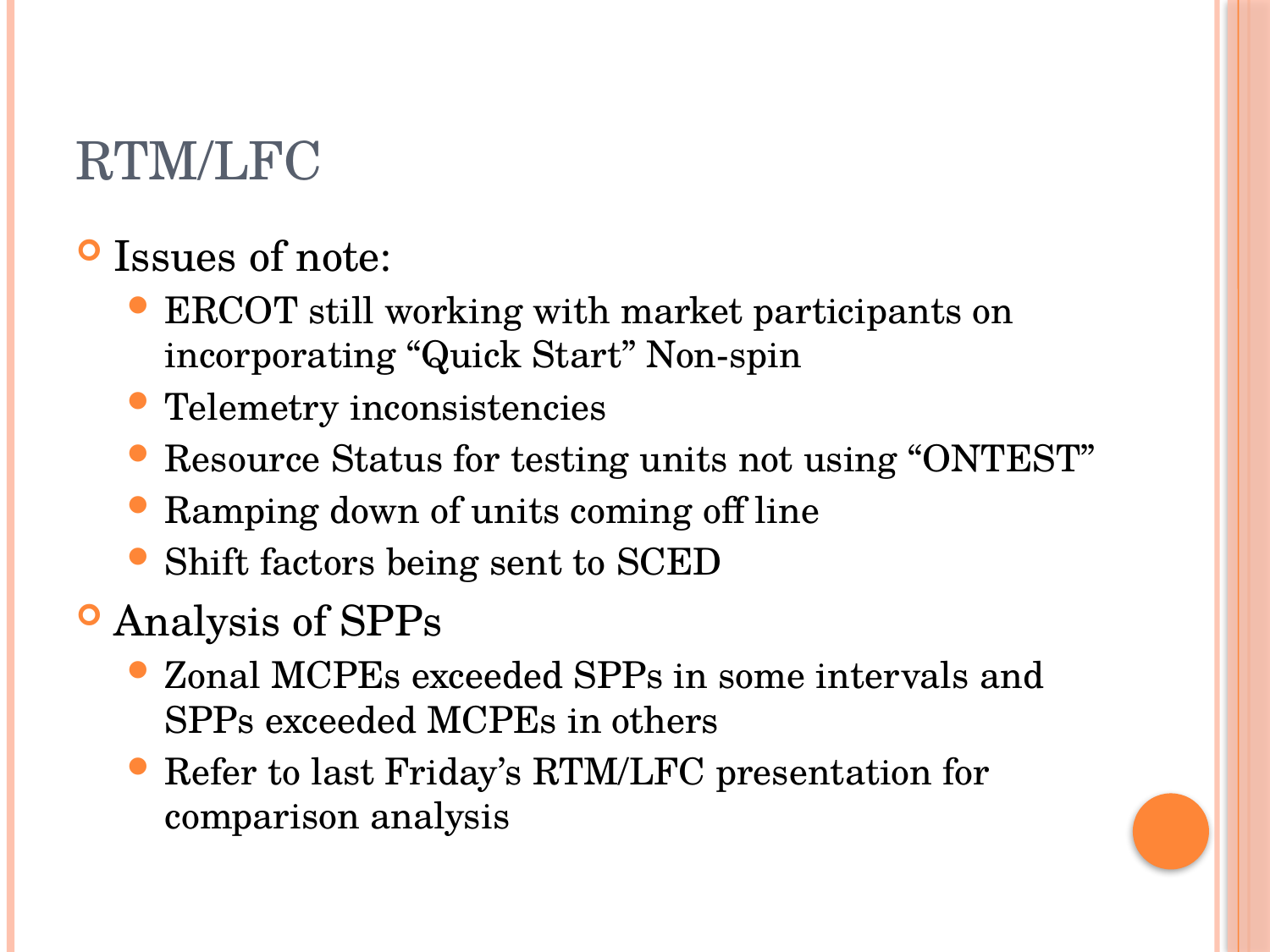

# RTM/LFC
Issues of note:
ERCOT still working with market participants on incorporating “Quick Start” Non-spin
Telemetry inconsistencies
Resource Status for testing units not using “ONTEST”
Ramping down of units coming off line
Shift factors being sent to SCED
Analysis of SPPs
Zonal MCPEs exceeded SPPs in some intervals and SPPs exceeded MCPEs in others
Refer to last Friday’s RTM/LFC presentation for comparison analysis